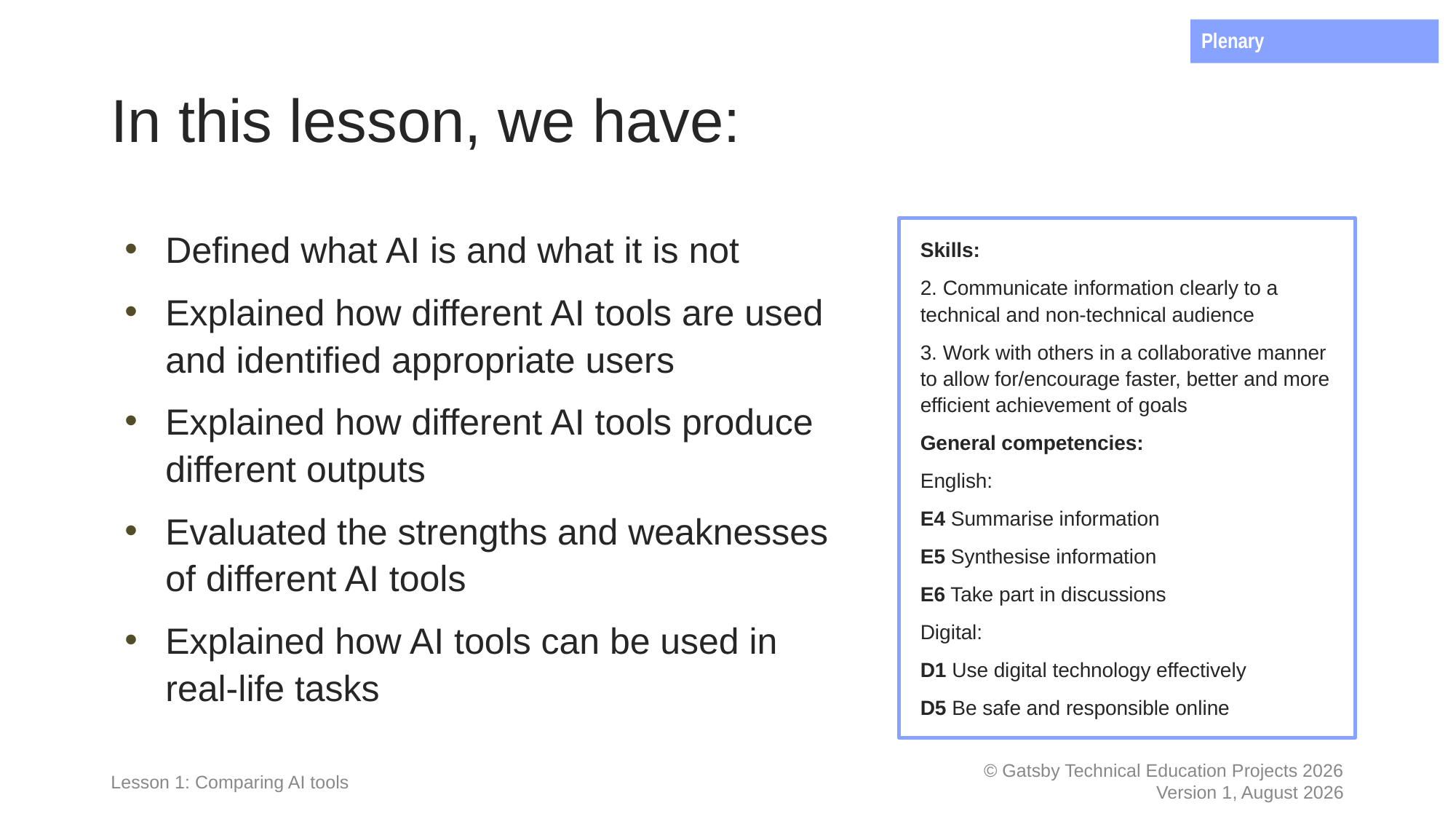

Plenary
# In this lesson, we have:
Defined what AI is and what it is not
Explained how different AI tools are used and identified appropriate users
Explained how different AI tools produce different outputs
Evaluated the strengths and weaknesses of different AI tools
Explained how AI tools can be used in real-life tasks
Skills:
2. Communicate information clearly to a technical and non-technical audience
3. Work with others in a collaborative manner to allow for/encourage faster, better and more efficient achievement of goals
General competencies:
English:
E4 Summarise information
E5 Synthesise information
E6 Take part in discussions
Digital:
D1 Use digital technology effectively
D5 Be safe and responsible online

Lesson 1: Comparing AI tools